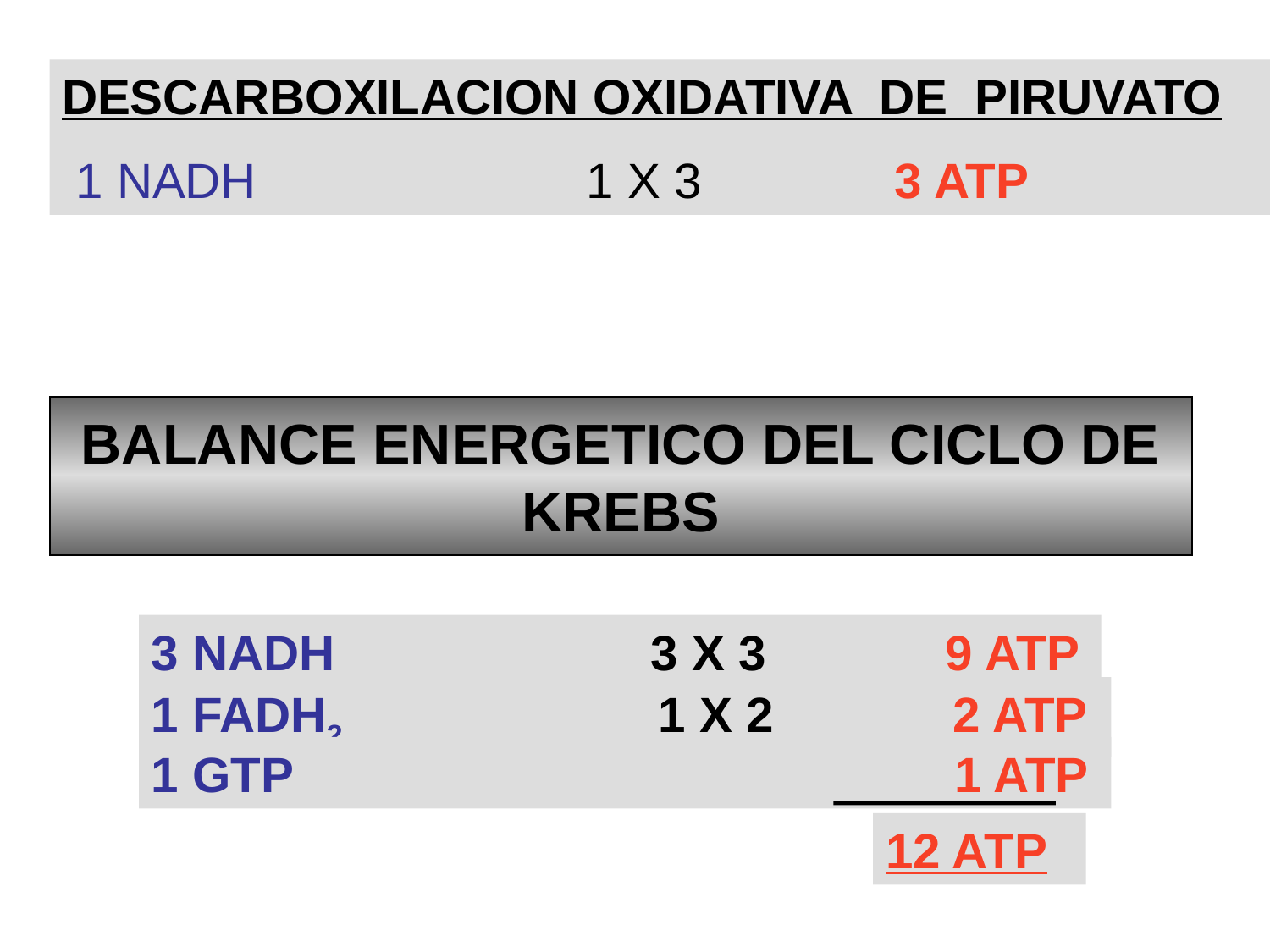

DESCARBOXILACION OXIDATIVA  DE  PIRUVATO
 1 NADH                        1 X 3              3 ATP
# BALANCE ENERGETICO DEL CICLO DE KREBS
3 NADH                       3 X 3             9 ATP
1 FADH2                       1 X 2             2 ATP
1 GTP                                                1 ATP

12 ATP